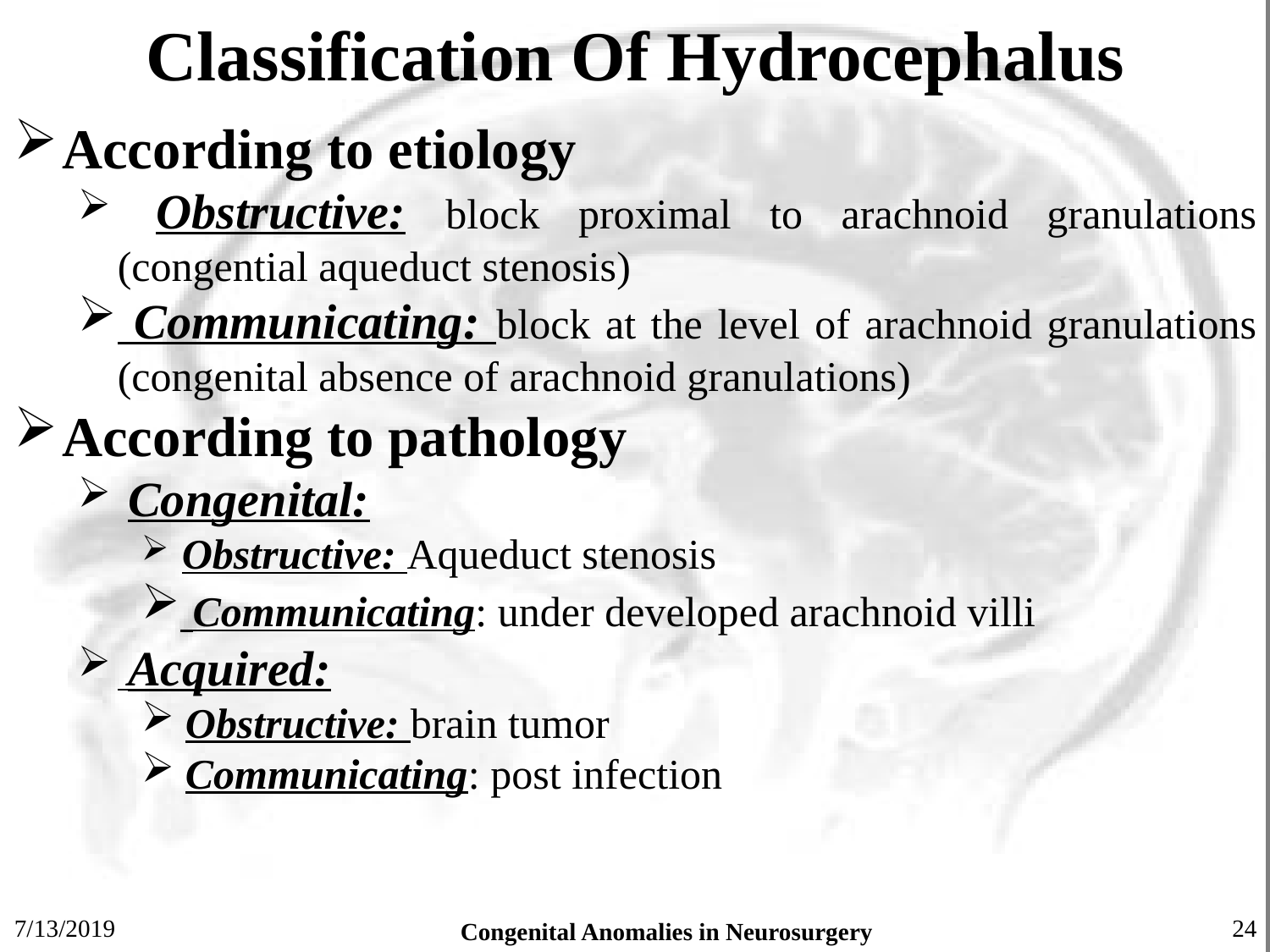

# Classification Of Hydrocephalus
According to etiology
 Obstructive: block proximal to arachnoid granulations (congential aqueduct stenosis)
 Communicating: block at the level of arachnoid granulations (congenital absence of arachnoid granulations)
According to pathology
 Congenital:
 Obstructive: Aqueduct stenosis
 Communicating: under developed arachnoid villi
 Acquired:
 Obstructive: brain tumor
 Communicating: post infection

7/13/2019
Congenital Anomalies in Neurosurgery
24